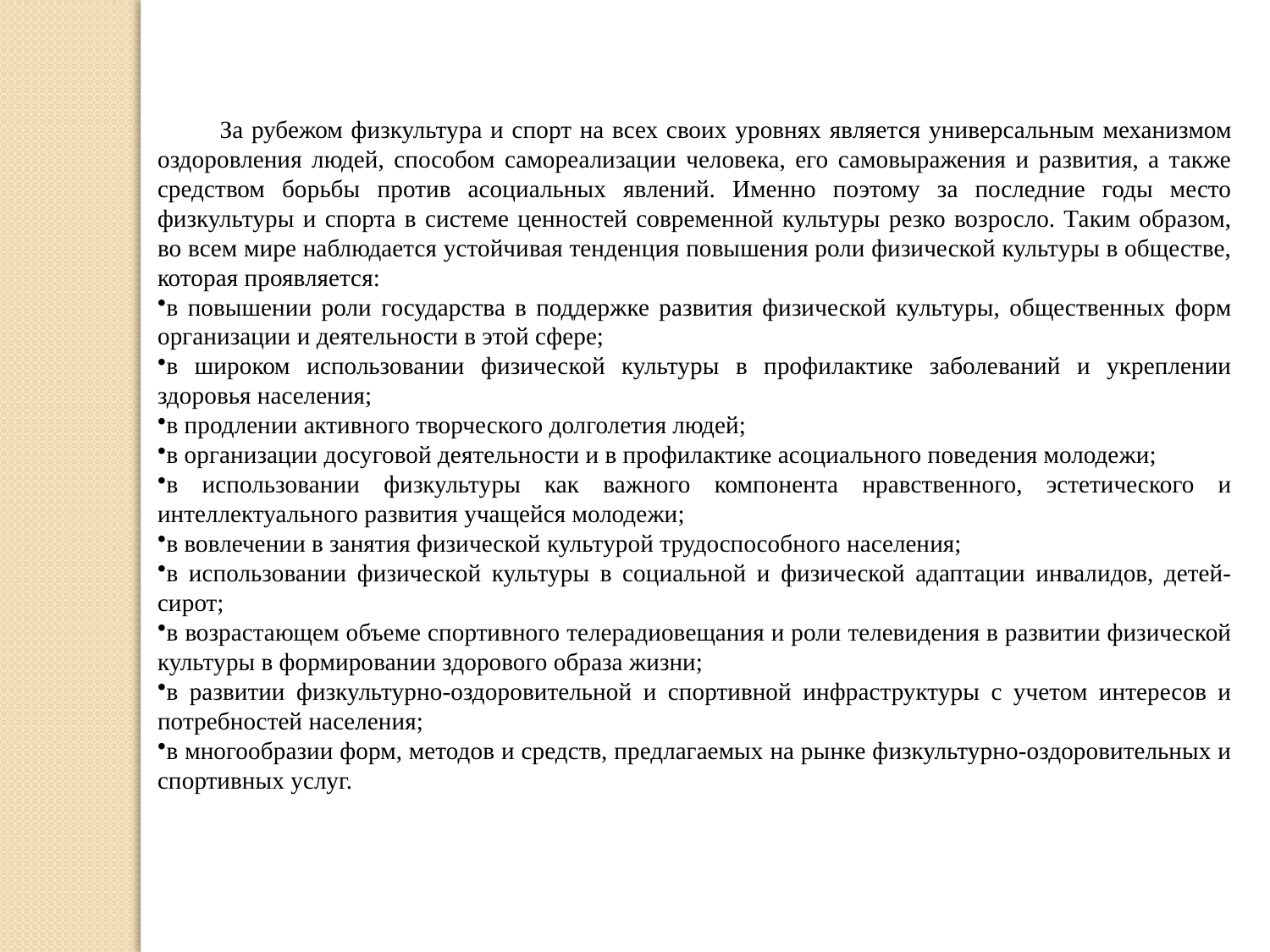

За рубежом физкультура и спорт на всех своих уровнях является универсальным механизмом оздоровления людей, способом самореализации человека, его самовыражения и развития, а также средством борьбы против асоциальных явлений. Именно поэтому за последние годы место физкультуры и спорта в системе ценностей современной культуры резко возросло. Таким образом, во всем мире наблюдается устойчивая тенденция повышения роли физической культуры в обществе, которая проявляется:
в повышении роли государства в поддержке развития физической культуры, общественных форм организации и деятельности в этой сфере;
в широком использовании физической культуры в профилактике заболеваний и укреплении здоровья населения;
в продлении активного творческого долголетия людей;
в организации досуговой деятельности и в профилактике асоциального поведения молодежи;
в использовании физкультуры как важного компонента нравственного, эстетического и интеллектуального развития учащейся молодежи;
в вовлечении в занятия физической культурой трудоспособного населения;
в использовании физической культуры в социальной и физической адаптации инвалидов, детей-сирот;
в возрастающем объеме спортивного телерадиовещания и роли телевидения в развитии физической культуры в формировании здорового образа жизни;
в развитии физкультурно-оздоровительной и спортивной инфраструктуры с учетом интересов и потребностей населения;
в многообразии форм, методов и средств, предлагаемых на рынке физкультурно-оздоровительных и спортивных услуг.